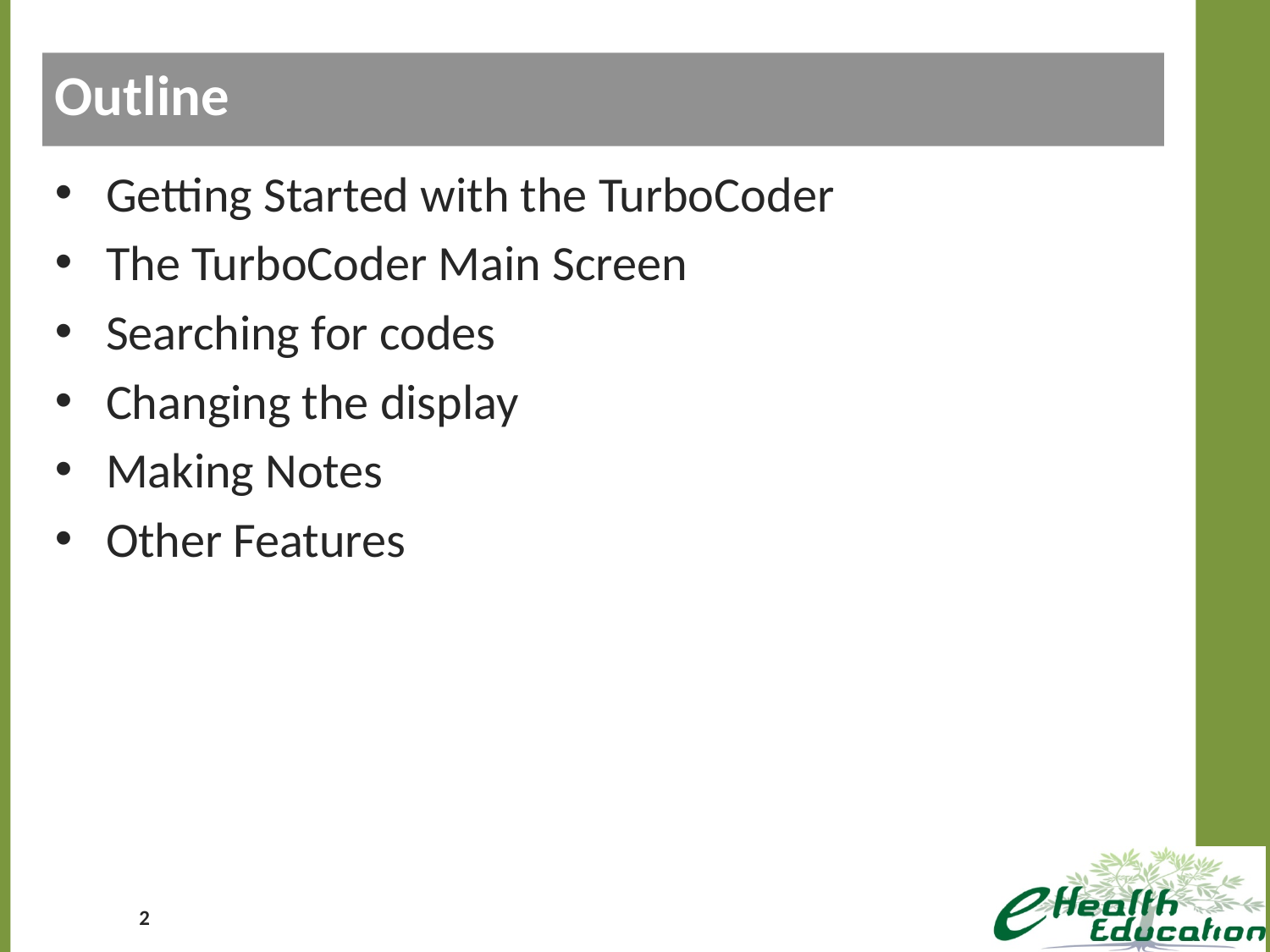

Outline
#
   Getting Started with the TurboCoder
   The TurboCoder Main Screen
   Searching for codes
   Changing the display
   Making Notes
   Other Features
2